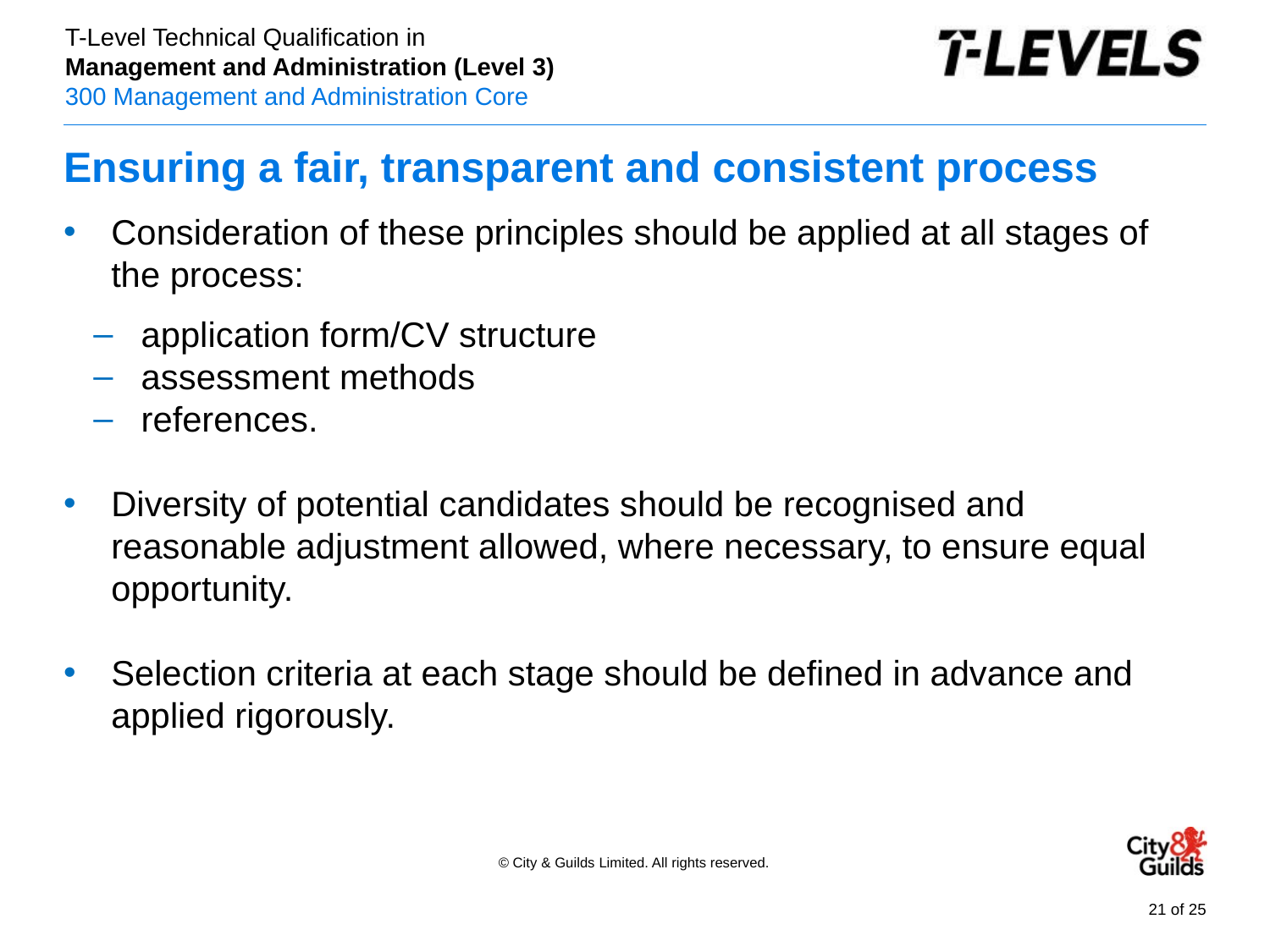

# Ensuring a fair, transparent and consistent process
Consideration of these principles should be applied at all stages of the process:
application form/CV structure
assessment methods
references.

Diversity of potential candidates should be recognised and reasonable adjustment allowed, where necessary, to ensure equal opportunity.

Selection criteria at each stage should be defined in advance and applied rigorously.